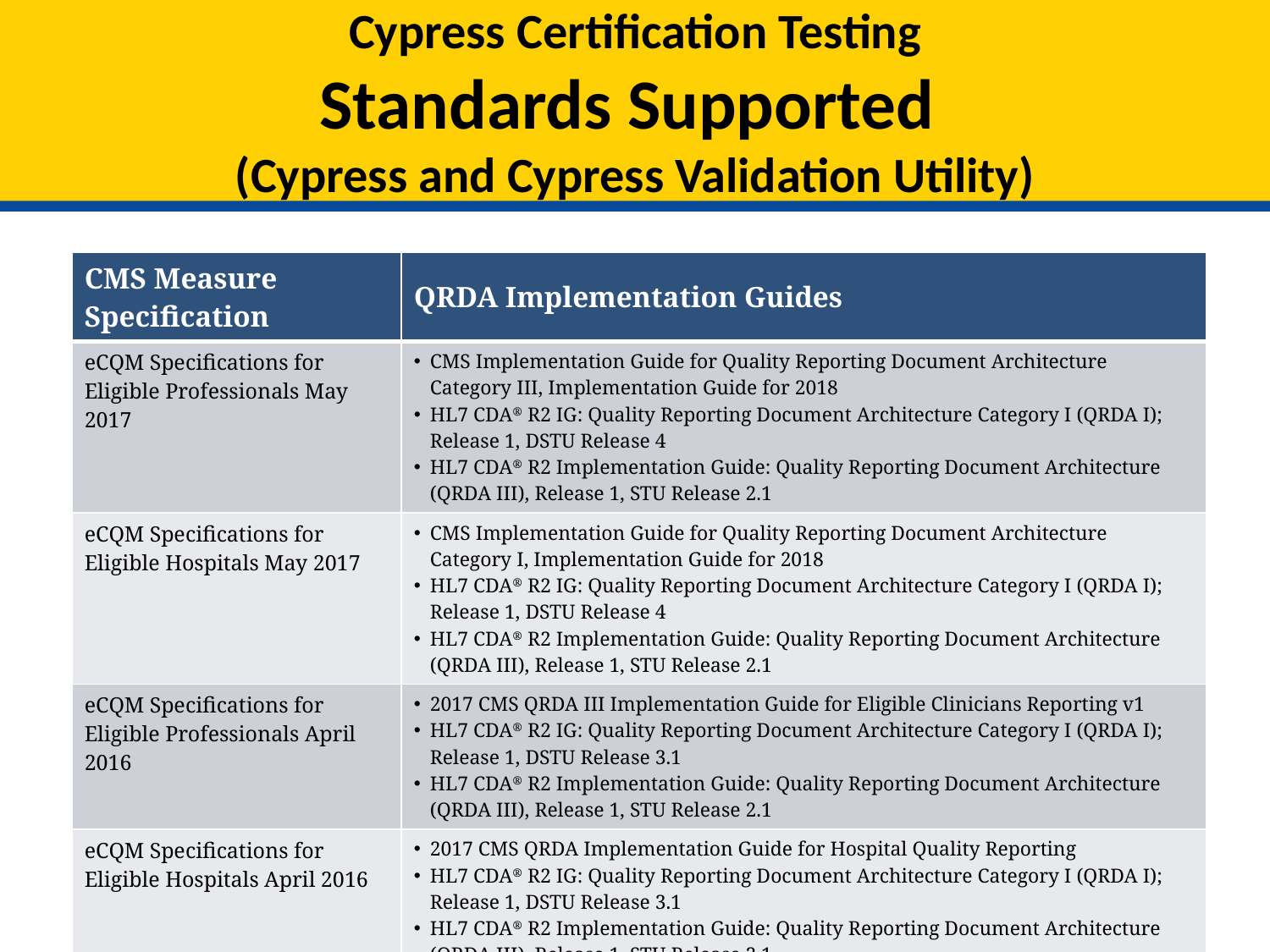

# Cypress Certification Testing Standards Supported (Cypress and Cypress Validation Utility)
| CMS Measure Specification | QRDA Implementation Guides |
| --- | --- |
| eCQM Specifications for Eligible Professionals May 2017 | CMS Implementation Guide for Quality Reporting Document Architecture Category III, Implementation Guide for 2018 HL7 CDA® R2 IG: Quality Reporting Document Architecture Category I (QRDA I); Release 1, DSTU Release 4 HL7 CDA® R2 Implementation Guide: Quality Reporting Document Architecture (QRDA III), Release 1, STU Release 2.1 |
| eCQM Specifications for Eligible Hospitals May 2017 | CMS Implementation Guide for Quality Reporting Document Architecture Category I, Implementation Guide for 2018 HL7 CDA® R2 IG: Quality Reporting Document Architecture Category I (QRDA I); Release 1, DSTU Release 4 HL7 CDA® R2 Implementation Guide: Quality Reporting Document Architecture (QRDA III), Release 1, STU Release 2.1 |
| eCQM Specifications for Eligible Professionals April 2016 | 2017 CMS QRDA III Implementation Guide for Eligible Clinicians Reporting v1 HL7 CDA® R2 IG: Quality Reporting Document Architecture Category I (QRDA I); Release 1, DSTU Release 3.1 HL7 CDA® R2 Implementation Guide: Quality Reporting Document Architecture (QRDA III), Release 1, STU Release 2.1 |
| eCQM Specifications for Eligible Hospitals April 2016 | 2017 CMS QRDA Implementation Guide for Hospital Quality Reporting HL7 CDA® R2 IG: Quality Reporting Document Architecture Category I (QRDA I); Release 1, DSTU Release 3.1 HL7 CDA® R2 Implementation Guide: Quality Reporting Document Architecture (QRDA III), Release 1, STU Release 2.1 |
20